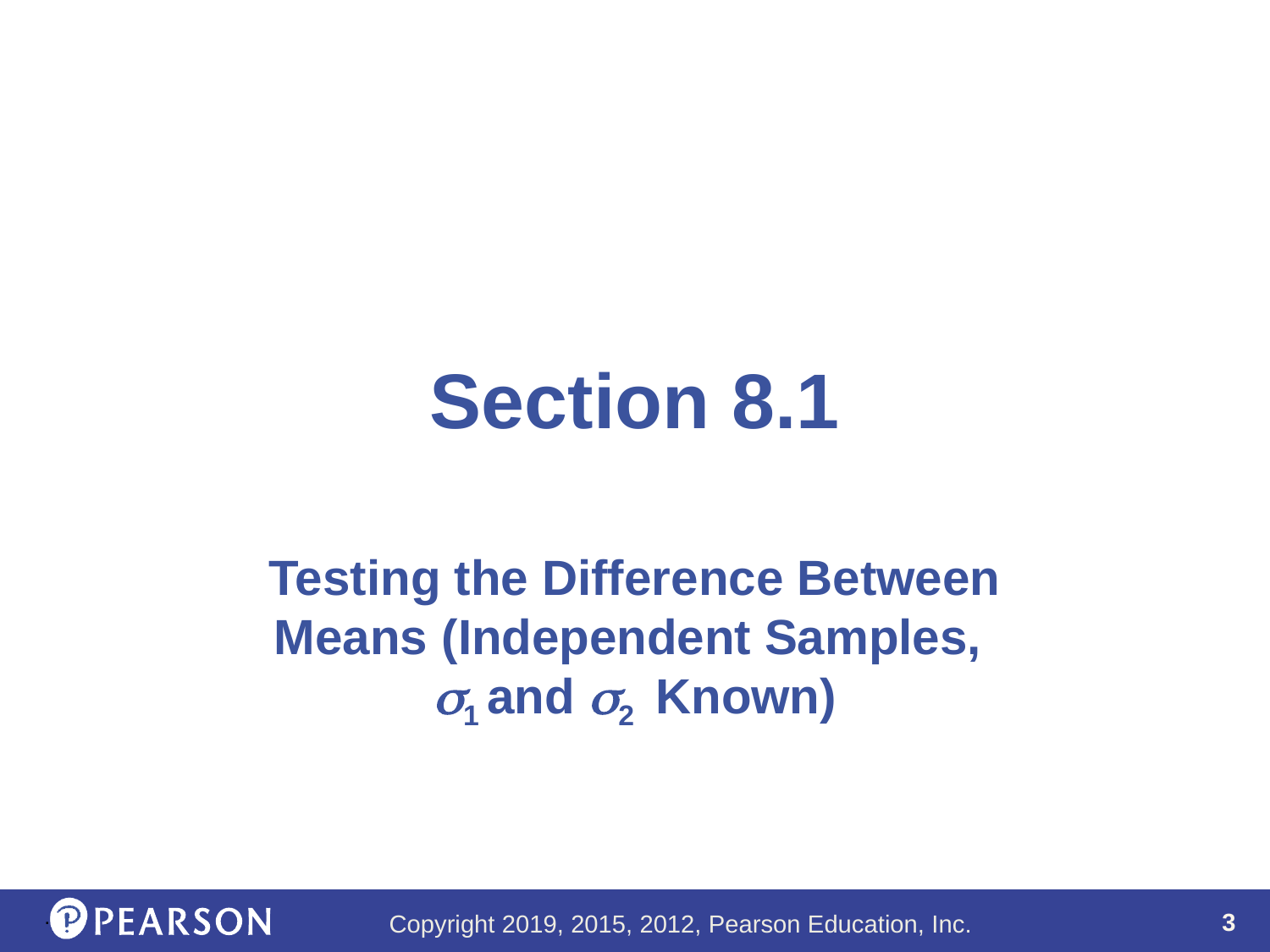

# Section 8.1

Testing the Difference Between Means (Independent Samples,
σ1 and σ2  Known)
.